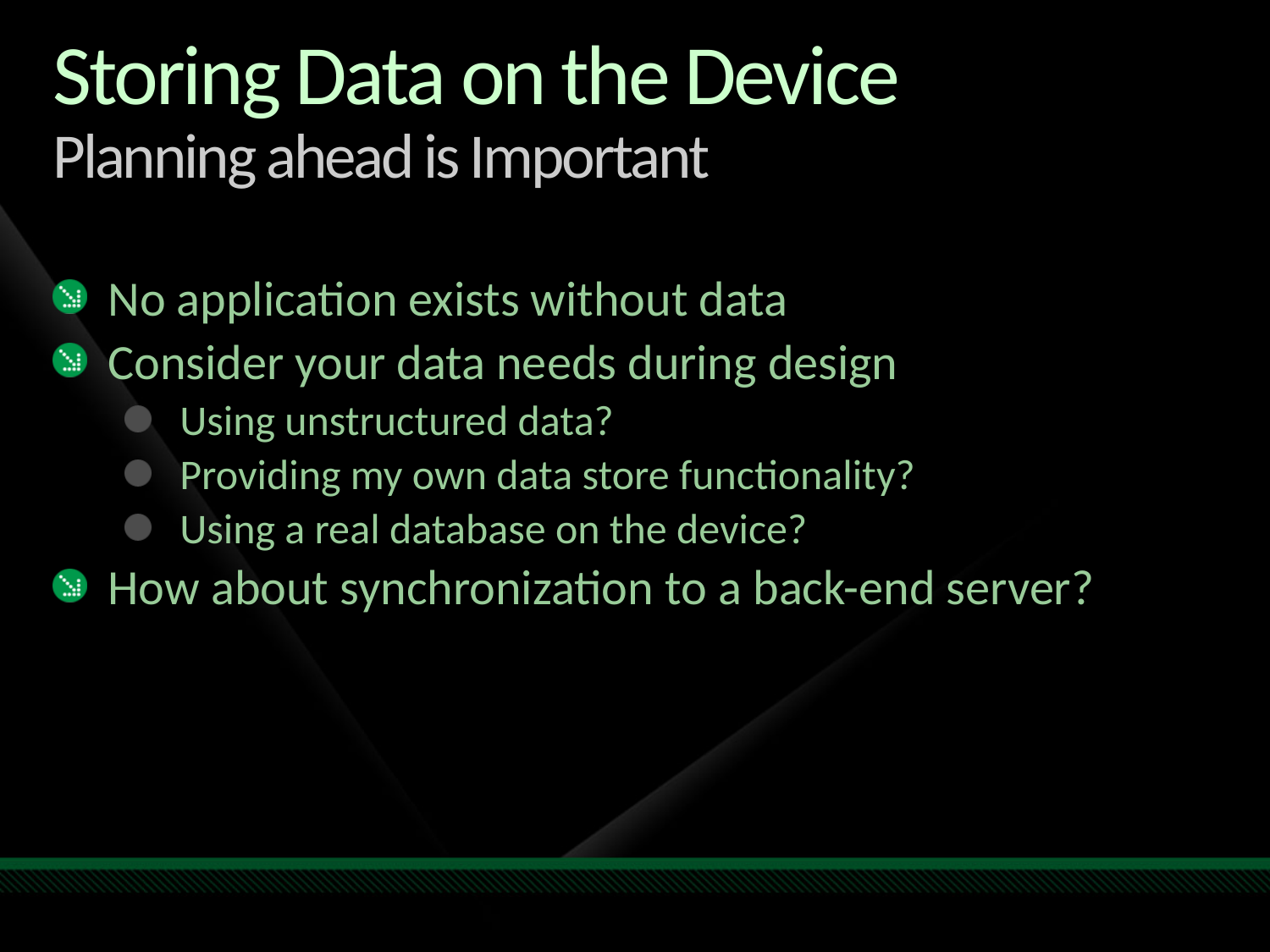

# Storing Data on the Device Planning ahead is Important

No application exists without data
Consider your data needs during design
Using unstructured data?
Providing my own data store functionality?
Using a real database on the device?
How about synchronization to a back-end server?